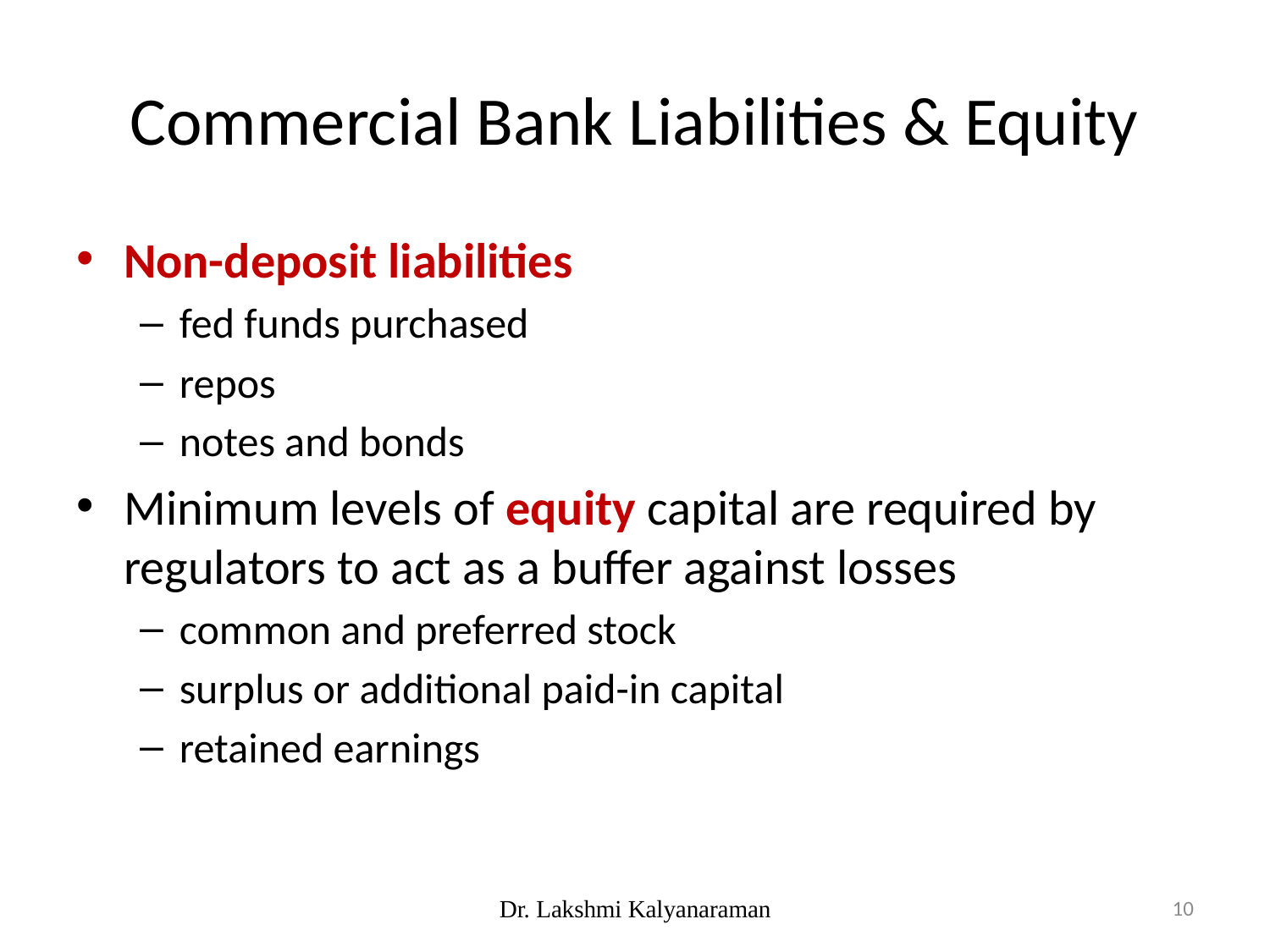

# Commercial Bank Liabilities & Equity
Non-deposit liabilities
fed funds purchased
repos
notes and bonds
Minimum levels of equity capital are required by regulators to act as a buffer against losses
common and preferred stock
surplus or additional paid-in capital
retained earnings

Dr. Lakshmi Kalyanaraman
10